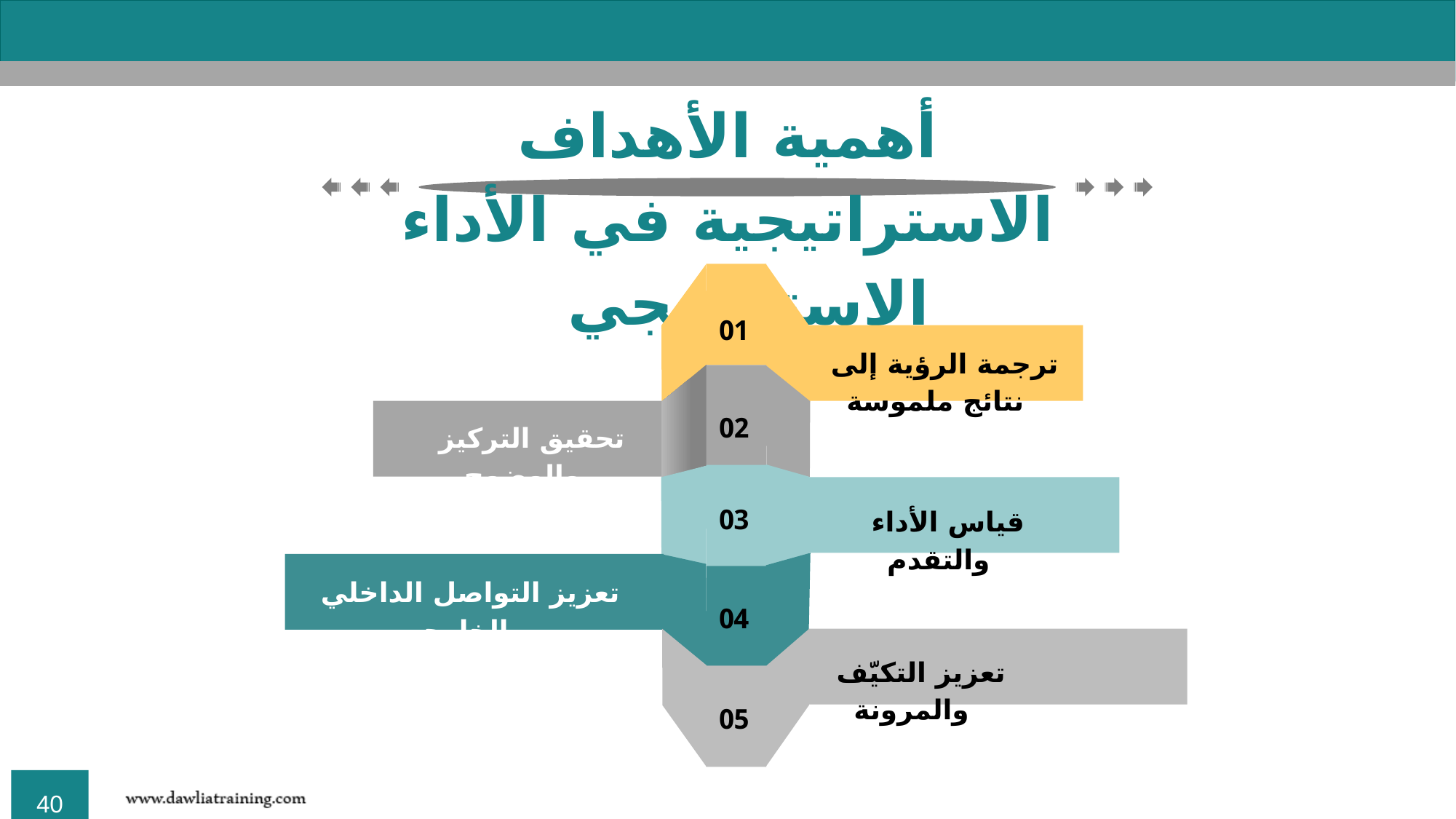

أهمية الأهداف الاستراتيجية في الأداء الاستراتيجي

01

ترجمة الرؤية إلى نتائج ملموسة

02
تحقيق التركيز والوضوح

03

قياس الأداء والتقدم

تعزيز التواصل الداخلي والخارجي

04

تعزيز التكيّف والمرونة

05